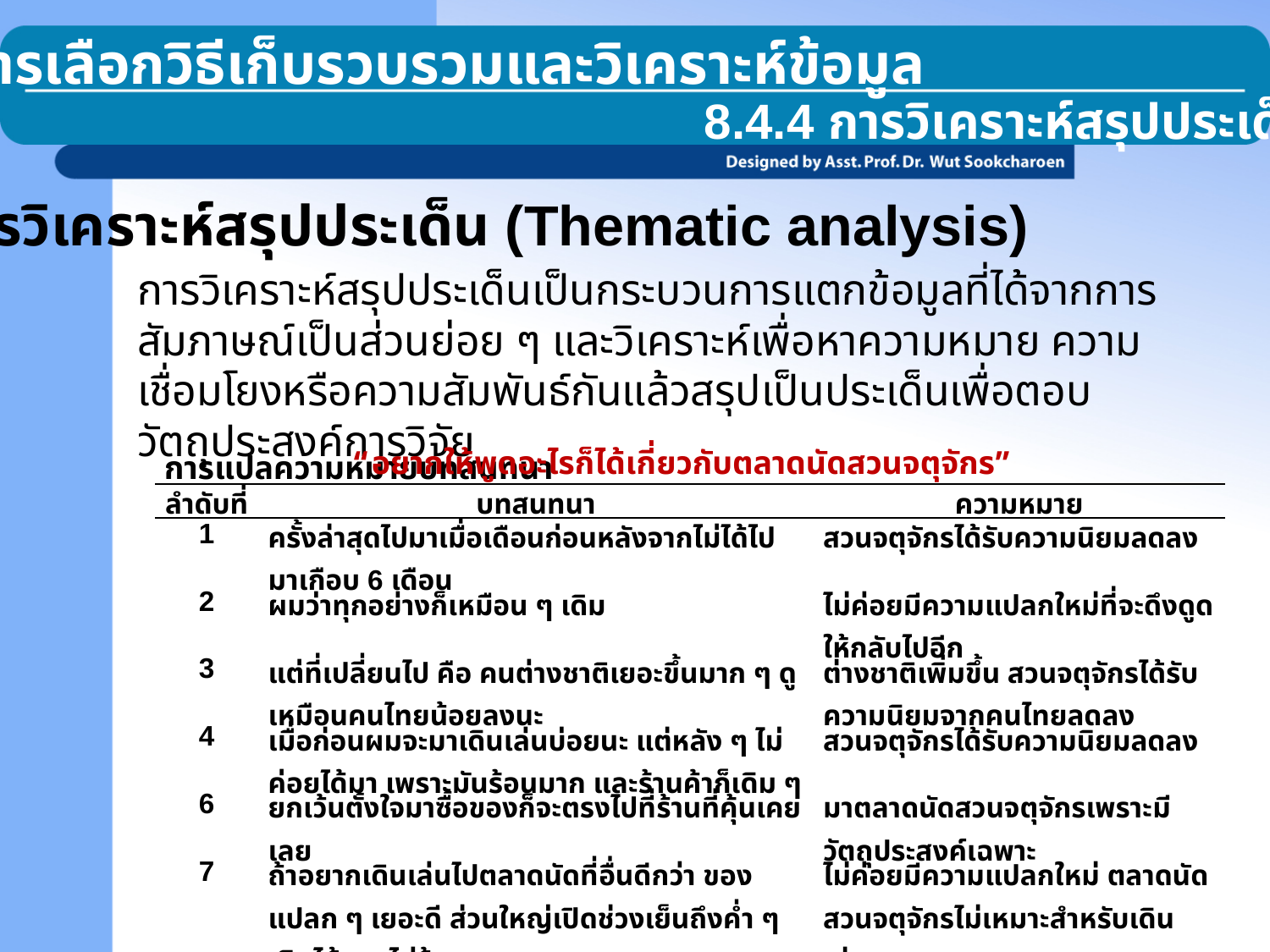

8.4 การเลือกวิธีเก็บรวบรวมและวิเคราะห์ข้อมูล
8.4.4 การวิเคราะห์สรุปประเด็น
การวิเคราะห์สรุปประเด็น (Thematic analysis)
การวิเคราะห์สรุปประเด็นเป็นกระบวนการแตกข้อมูลที่ได้จากการสัมภาษณ์เป็นส่วนย่อย ๆ และวิเคราะห์เพื่อหาความหมาย ความเชื่อมโยงหรือความสัมพันธ์กันแล้วสรุปเป็นประเด็นเพื่อตอบวัตถุประสงค์การวิจัย
“อยากให้พูดอะไรก็ได้เกี่ยวกับตลาดนัดสวนจตุจักร”
| การแปลความหมายบทสนทนา |  |  |
| --- | --- | --- |
| ลำดับที่ | บทสนทนา | ความหมาย |
| 1 | ครั้งล่าสุดไปมาเมื่อเดือนก่อนหลังจากไม่ได้ไปมาเกือบ 6 เดือน | สวนจตุจักรได้รับความนิยมลดลง |
| 2 | ผมว่าทุกอย่างก็เหมือน ๆ เดิม | ไม่ค่อยมีความแปลกใหม่ที่จะดึงดูดให้กลับไปอีก |
| 3 | แต่ที่เปลี่ยนไป คือ คนต่างชาติเยอะขึ้นมาก ๆ ดูเหมือนคนไทยน้อยลงนะ | ต่างชาติเพิ่มขึ้น สวนจตุจักรได้รับความนิยมจากคนไทยลดลง |
| 4 | เมื่อก่อนผมจะมาเดินเล่นบ่อยนะ แต่หลัง ๆ ไม่ค่อยได้มา เพราะมันร้อนมาก และร้านค้าก็เดิม ๆ | สวนจตุจักรได้รับความนิยมลดลง |
| 6 | ยกเว้นตั้งใจมาซื้อของก็จะตรงไปที่ร้านที่คุ้นเคยเลย | มาตลาดนัดสวนจตุจักรเพราะมีวัตถุประสงค์เฉพาะ |
| 7 | ถ้าอยากเดินเล่นไปตลาดนัดที่อื่นดีกว่า ของแปลก ๆ เยอะดี ส่วนใหญ่เปิดช่วงเย็นถึงค่ำ ๆ เดินได้นานไม่ร้อน | ไม่ค่อยมีความแปลกใหม่ ตลาดนัดสวนจตุจักรไม่เหมาะสำหรับเดินเล่น |